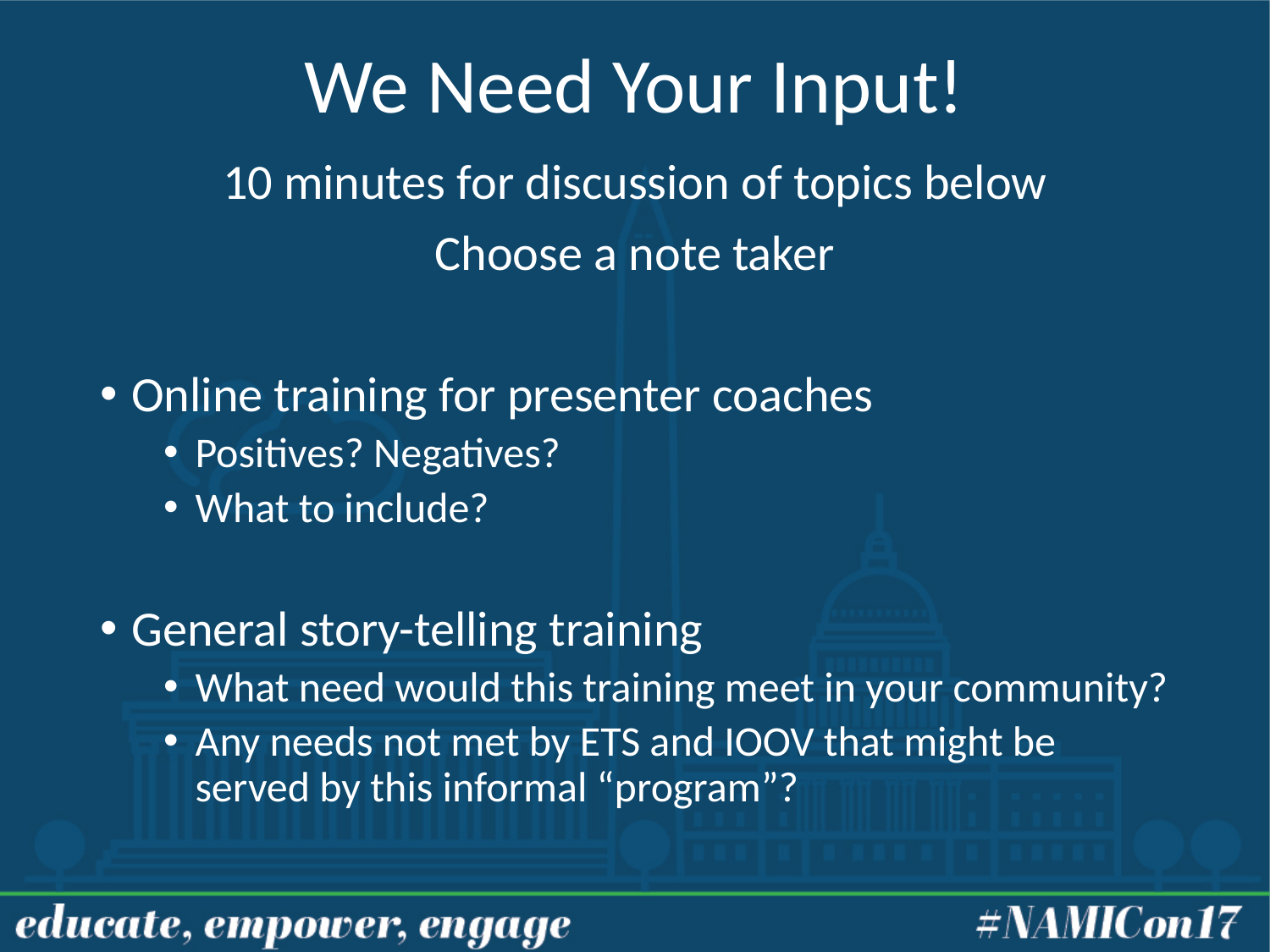

# We Need Your Input!
10 minutes for discussion of topics below
Choose a note taker

Online training for presenter coaches
Positives? Negatives?
What to include?

General story-telling training
What need would this training meet in your community?
Any needs not met by ETS and IOOV that might be served by this informal “program”?